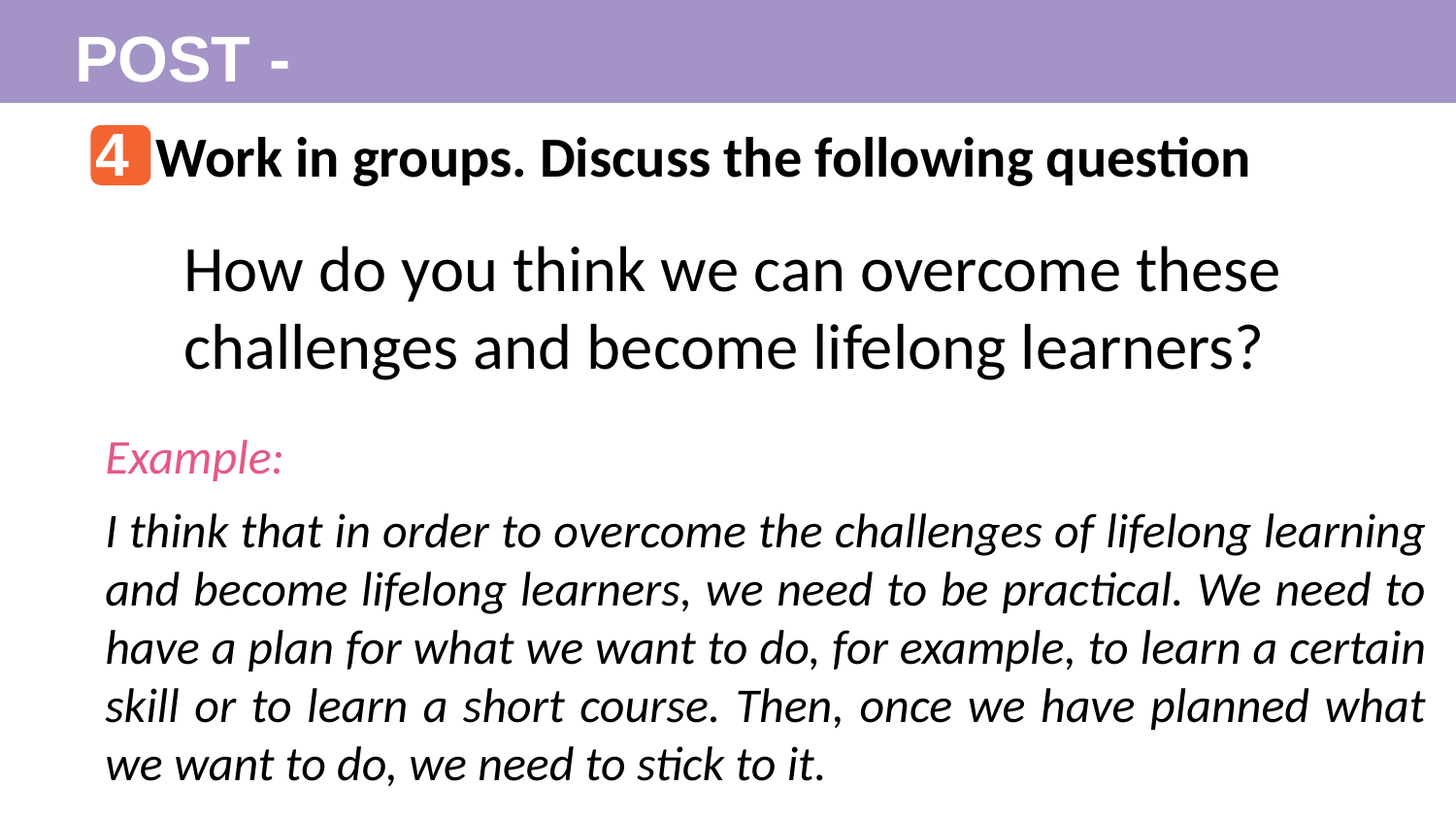

POST - LISTENING
4
Work in groups. Discuss the following question

How do you think we can overcome these challenges and become lifelong learners?
Example:
I think that in order to overcome the challenges of lifelong learning and become lifelong learners, we need to be practical. We need to have a plan for what we want to do, for example, to learn a certain skill or to learn a short course. Then, once we have planned what we want to do, we need to stick to it.